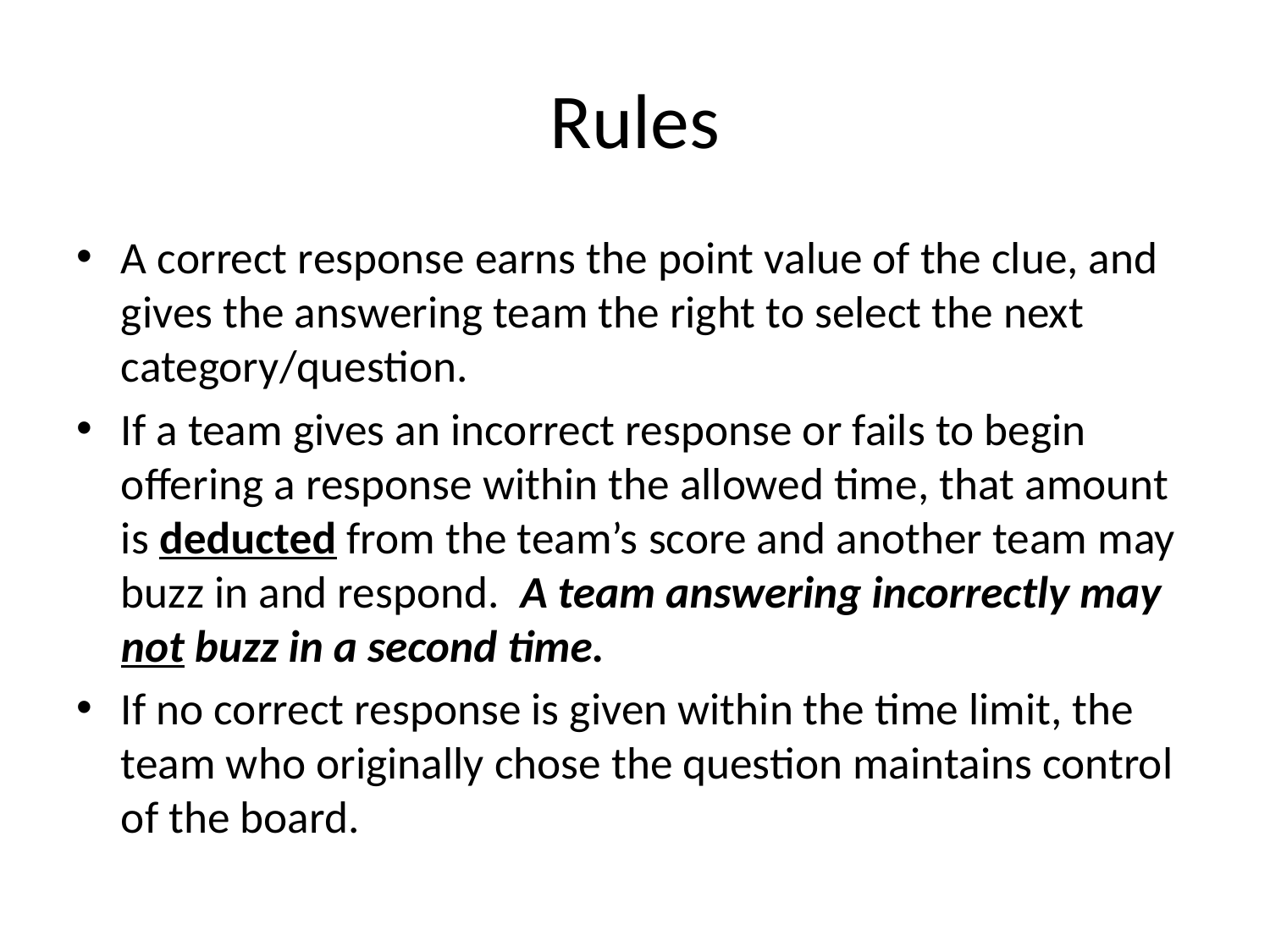

# Rules
A correct response earns the point value of the clue, and gives the answering team the right to select the next category/question.
If a team gives an incorrect response or fails to begin offering a response within the allowed time, that amount is deducted from the team’s score and another team may buzz in and respond.  A team answering incorrectly may not buzz in a second time.
If no correct response is given within the time limit, the team who originally chose the question maintains control of the board.